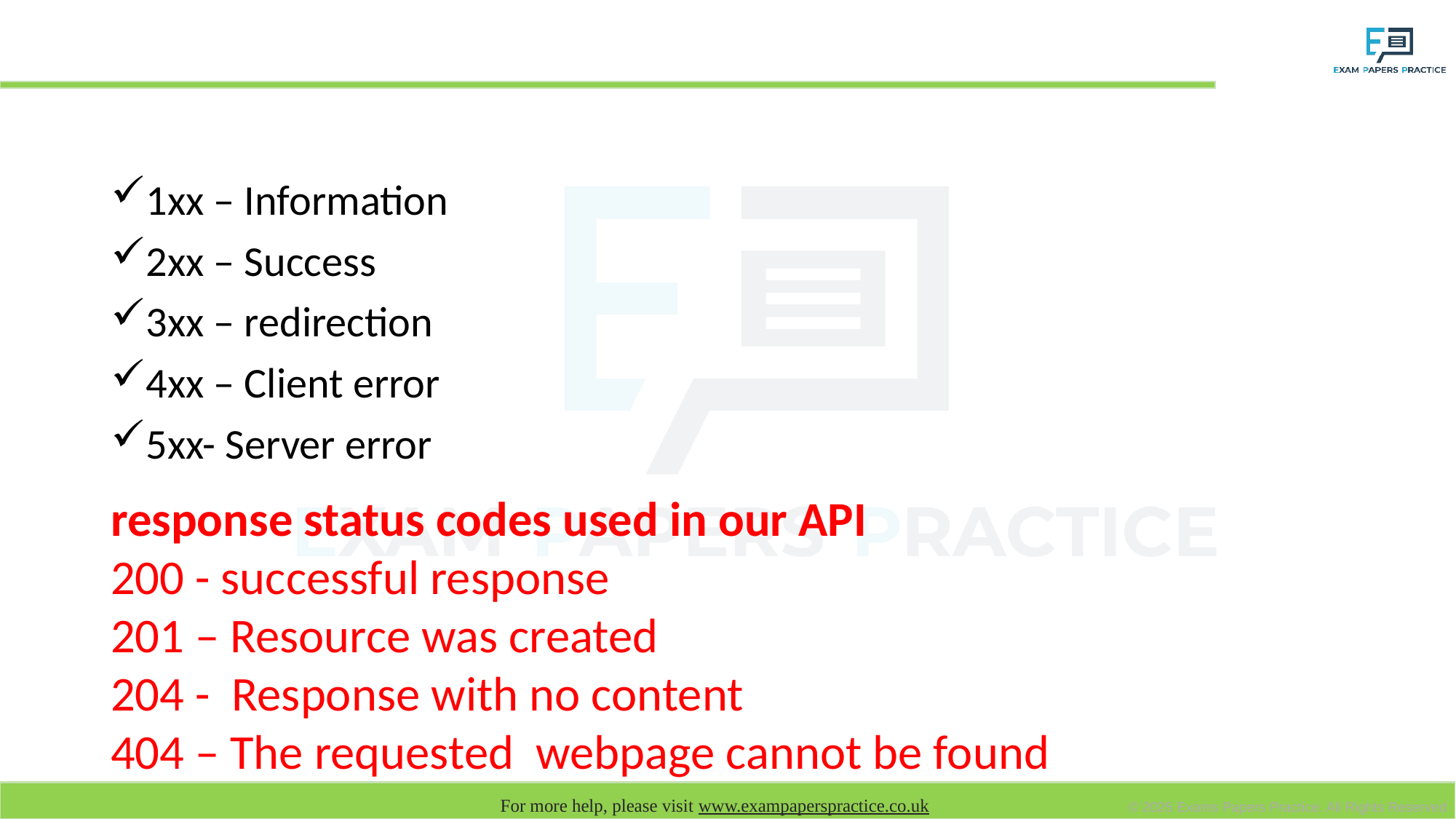

# Reference: HTTP response status codes
1xx – Information
2xx – Success
3xx – redirection
4xx – Client error
5xx- Server error
response status codes used in our API
200 - successful response
201 – Resource was created
204 -  Response with no content
404 – The requested  webpage cannot be found